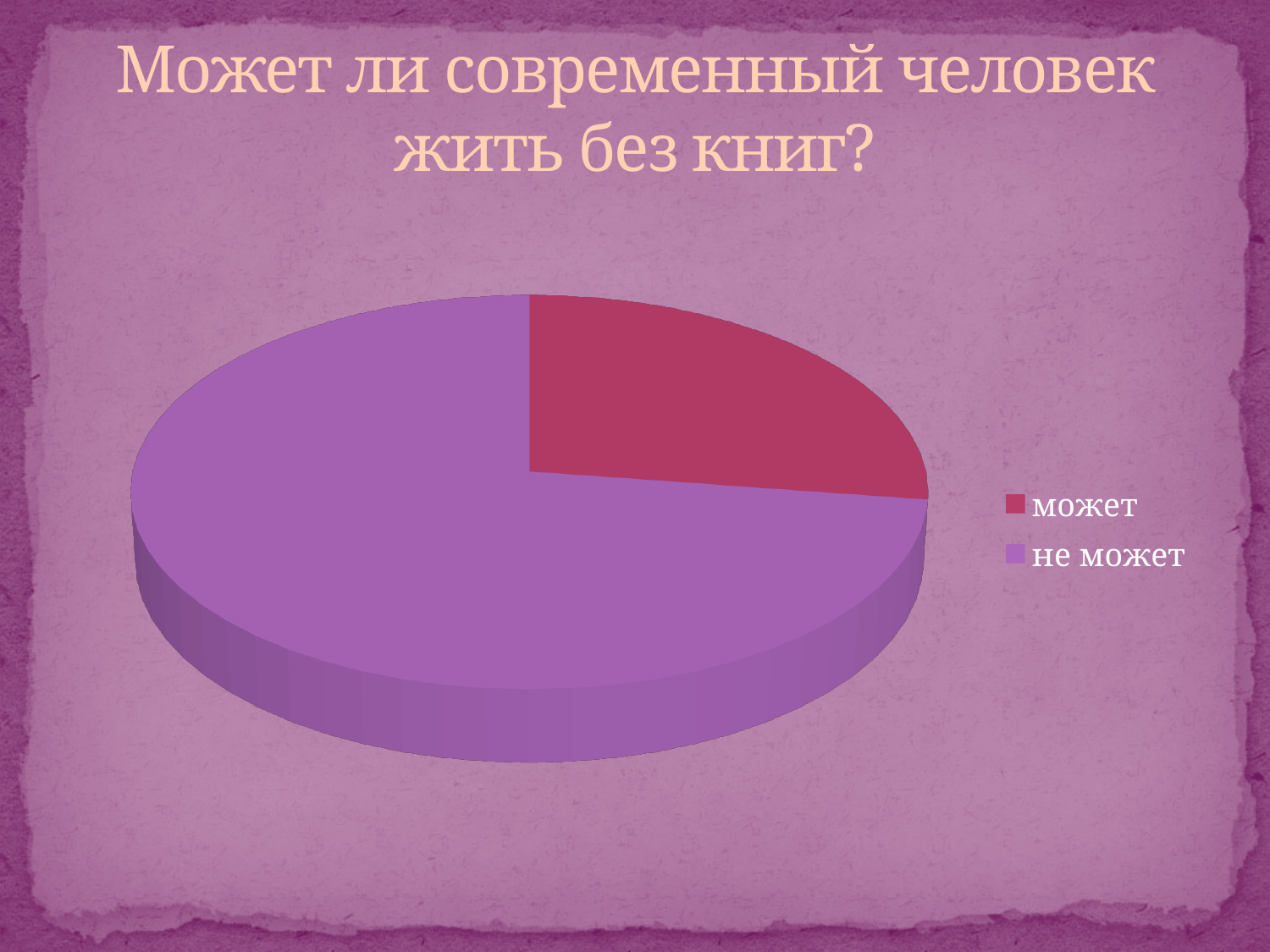

# Может ли современный человек жить без книг?

[unsupported chart]